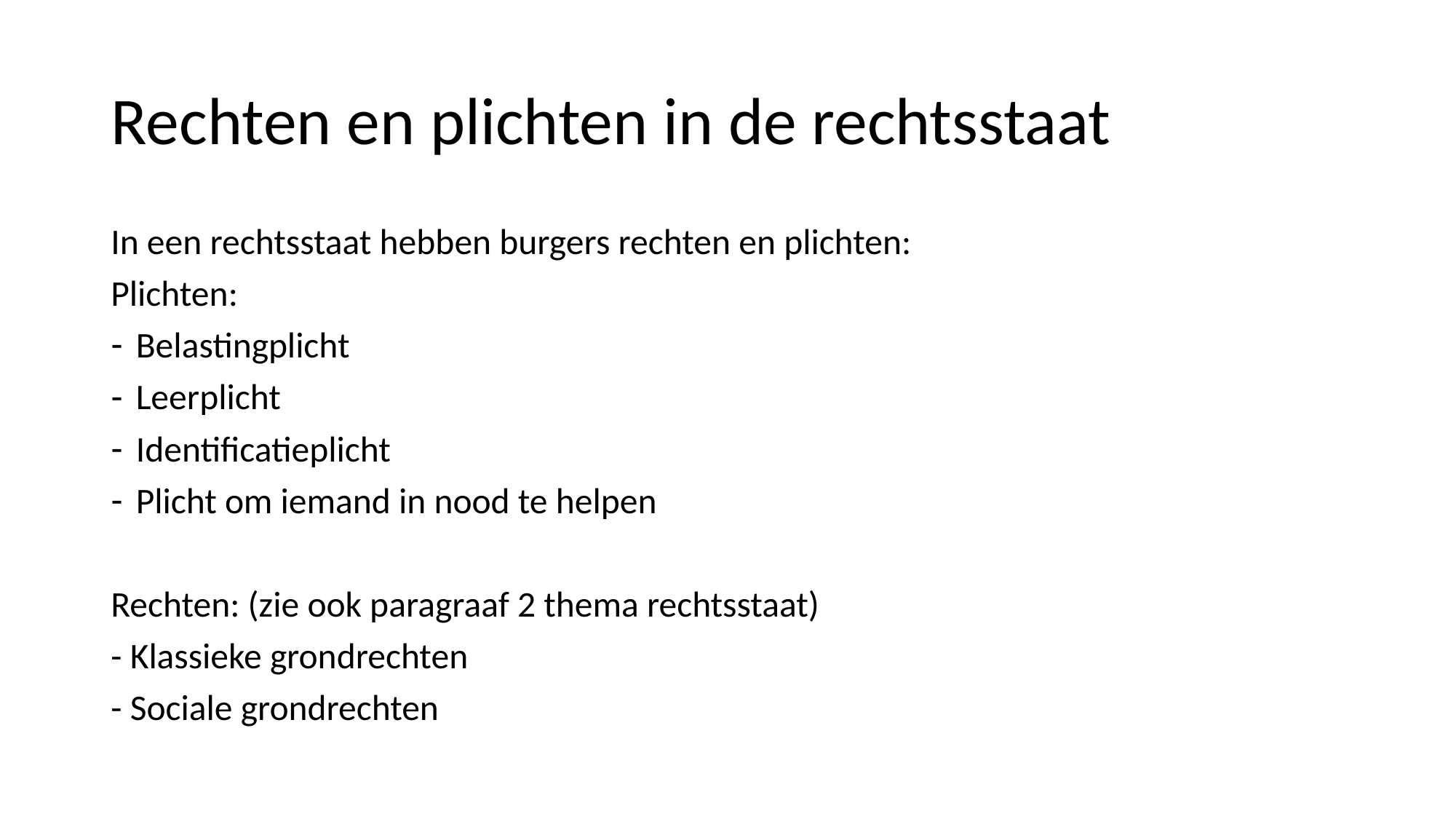

# Rechten en plichten in de rechtsstaat
In een rechtsstaat hebben burgers rechten en plichten:
Plichten:
Belastingplicht
Leerplicht
Identificatieplicht
Plicht om iemand in nood te helpen

Rechten: (zie ook paragraaf 2 thema rechtsstaat)
- Klassieke grondrechten
- Sociale grondrechten